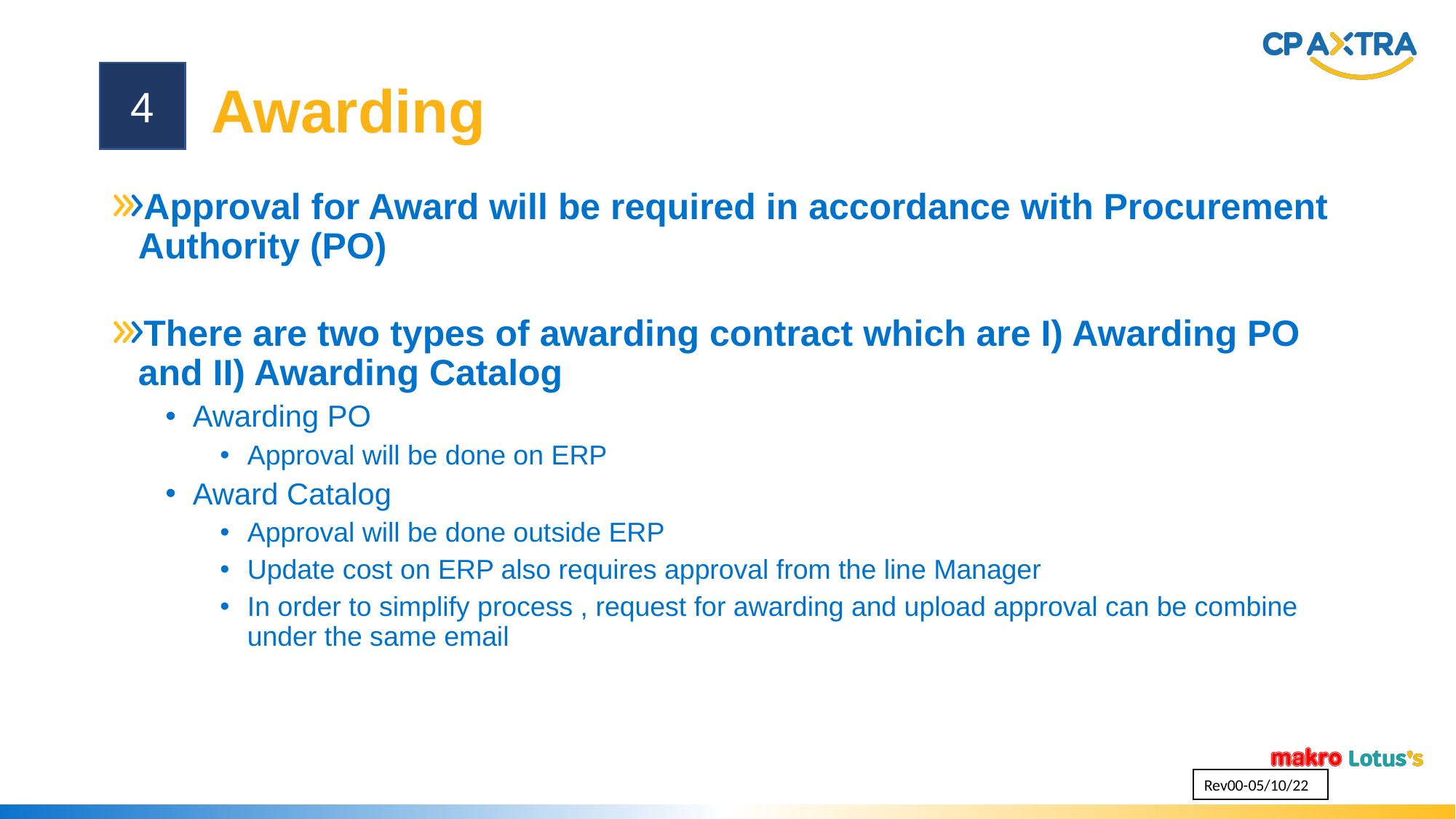

Awarding
4
Approval for Award will be required in accordance with Procurement Authority (PO)

There are two types of awarding contract which are I) Awarding PO and II) Awarding Catalog
Awarding PO
Approval will be done on ERP
Award Catalog
Approval will be done outside ERP
Update cost on ERP also requires approval from the line Manager
In order to simplify process , request for awarding and upload approval can be combine under the same email
Rev00-05/10/22